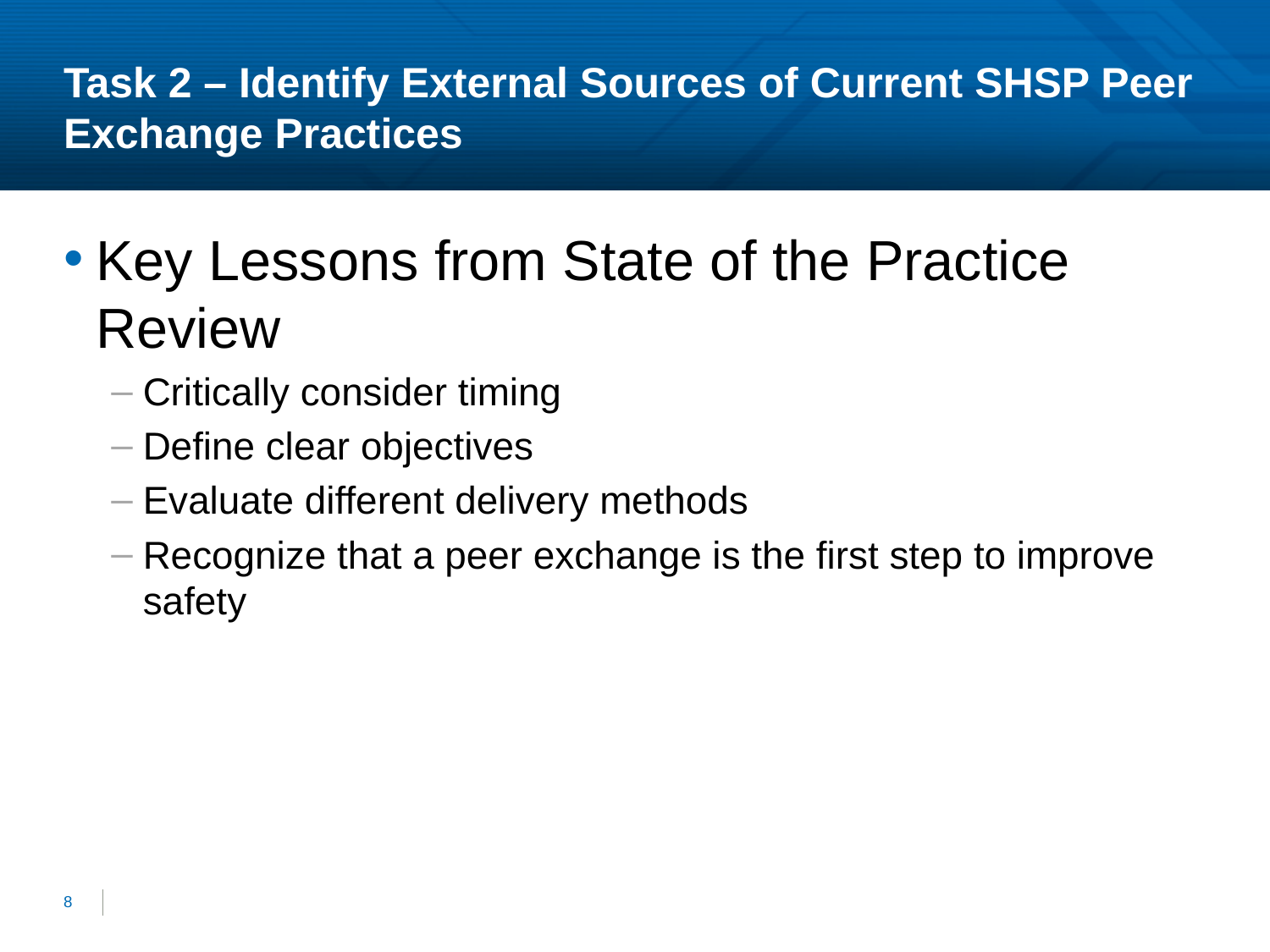

# Task 2 – Identify External Sources of Current SHSP Peer Exchange Practices
Key Lessons from State of the Practice Review
Critically consider timing
Define clear objectives
Evaluate different delivery methods
Recognize that a peer exchange is the first step to improve safety

8